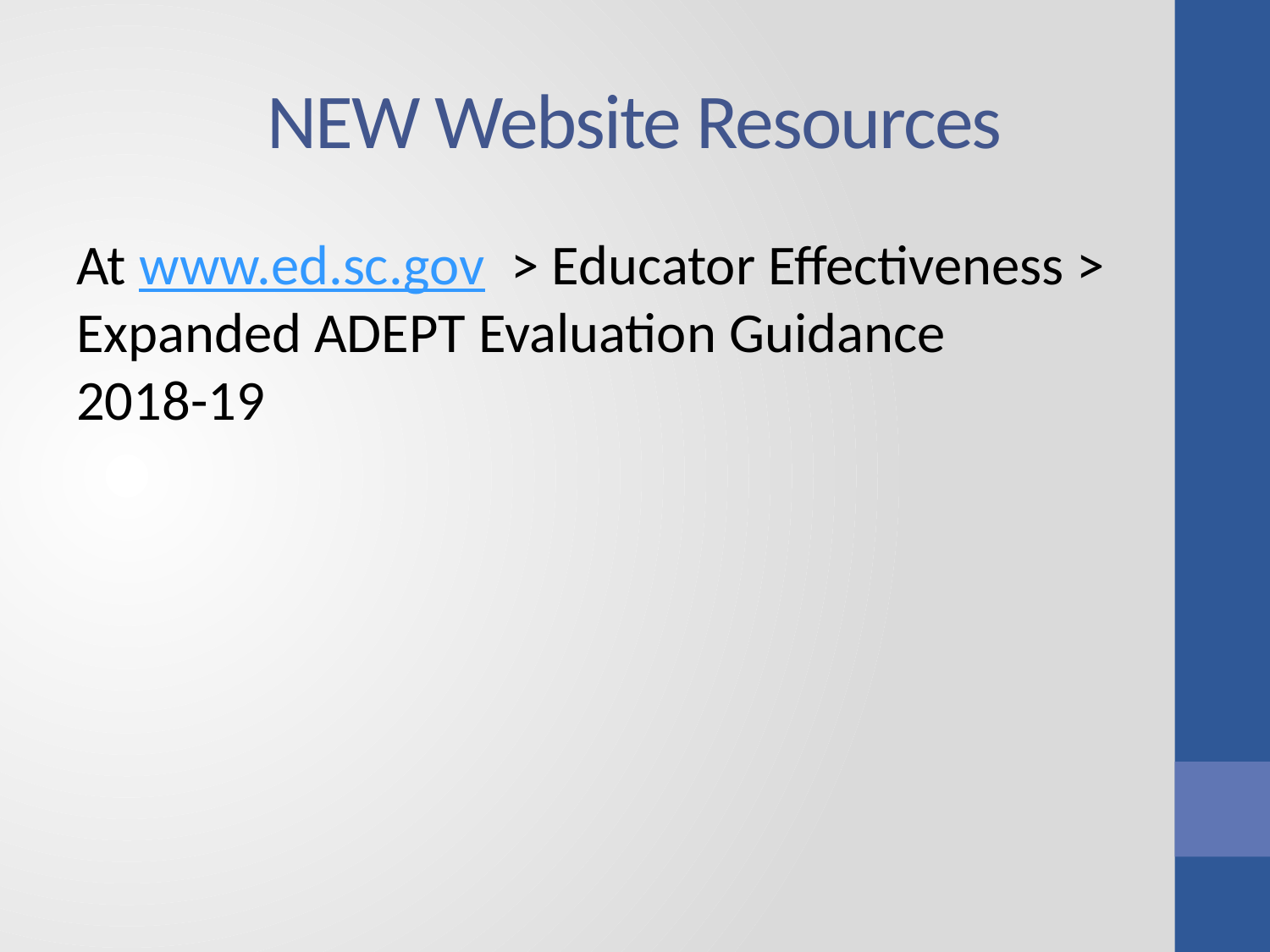

# NEW Website Resources
At www.ed.sc.gov  > Educator Effectiveness > Expanded ADEPT Evaluation Guidance
2018-19